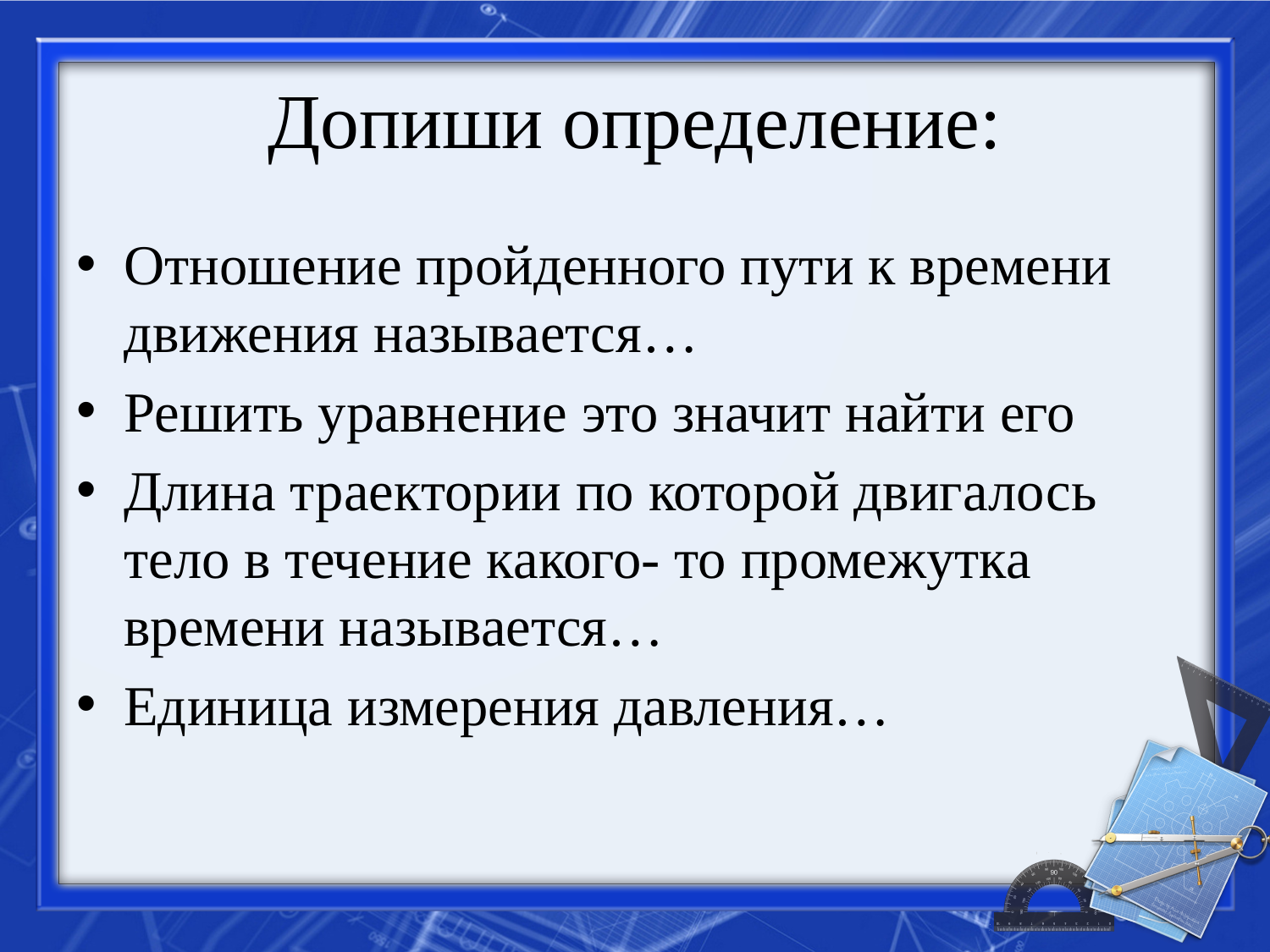

# Допиши определение:
Отношение пройденного пути к времени движения называется…
Решить уравнение это значит найти его
Длина траектории по которой двигалось тело в течение какого- то промежутка  времени называется…
Единица измерения давления…